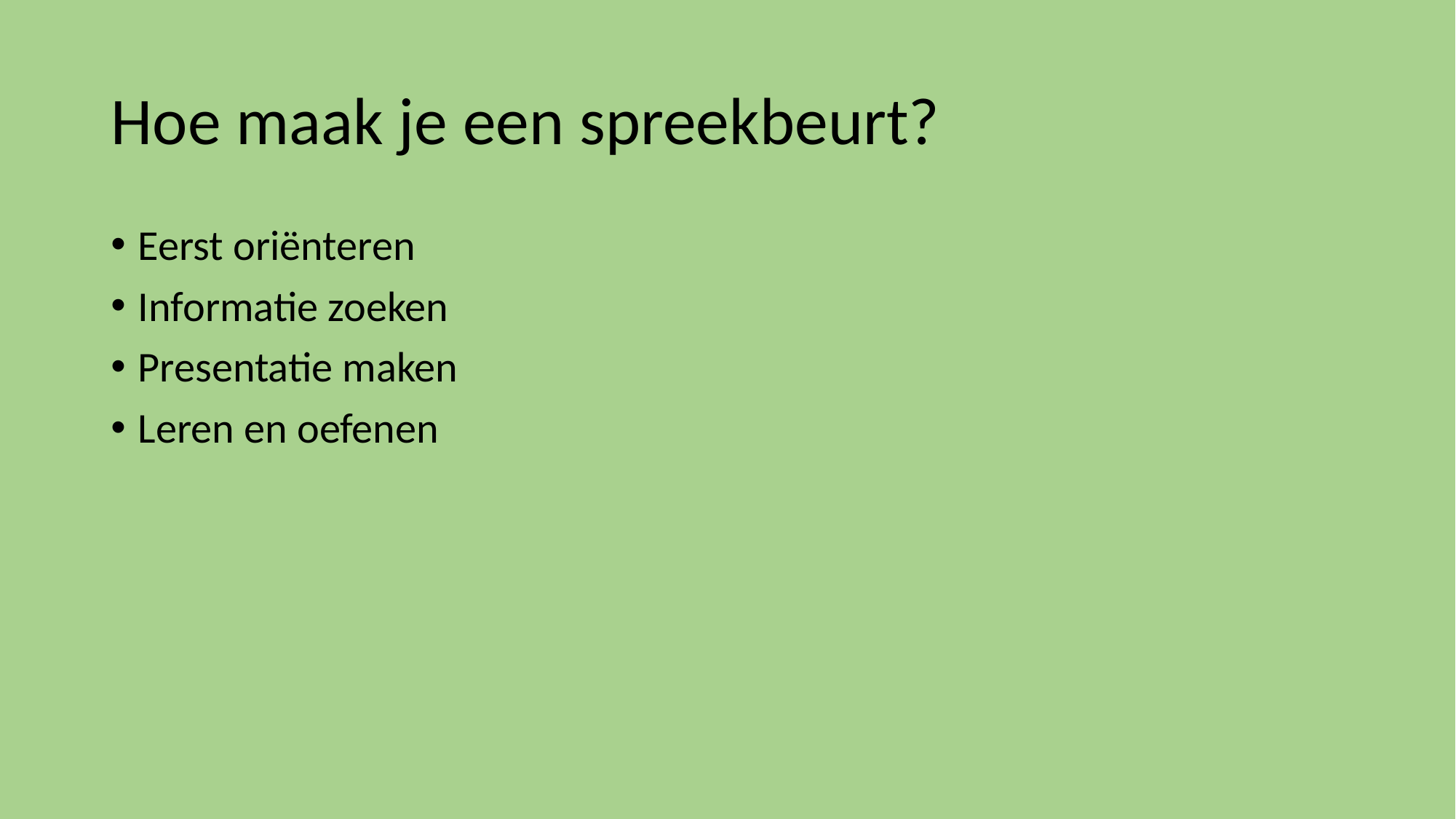

# Hoe maak je een spreekbeurt?
Eerst oriënteren
Informatie zoeken
Presentatie maken
Leren en oefenen